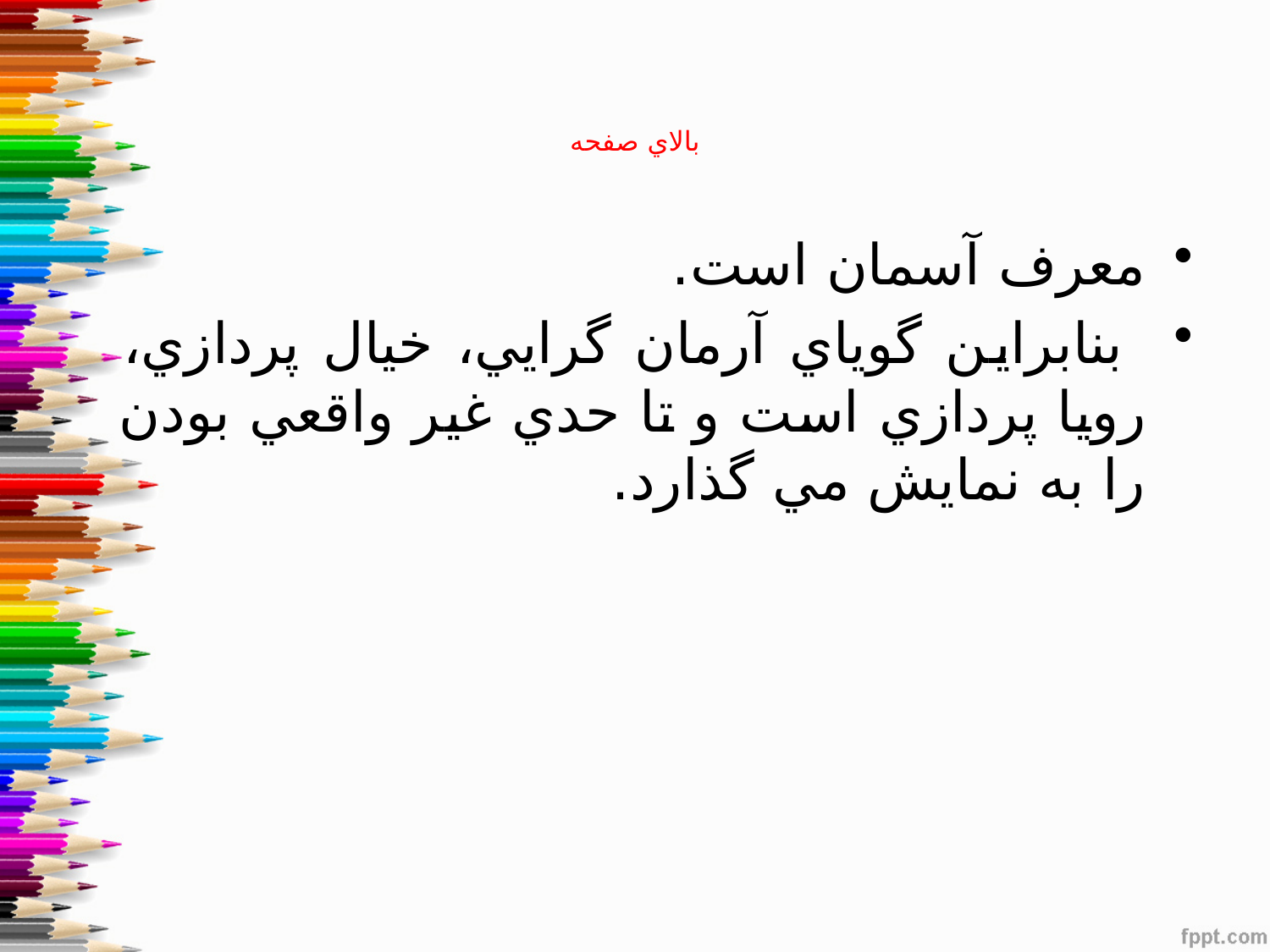

# بالاي صفحه
معرف آسمان است.
 بنابراين گوياي آرمان گرايي، خيال پردازي، رويا پردازي است و تا حدي غير واقعي بودن را به نمايش مي گذارد.